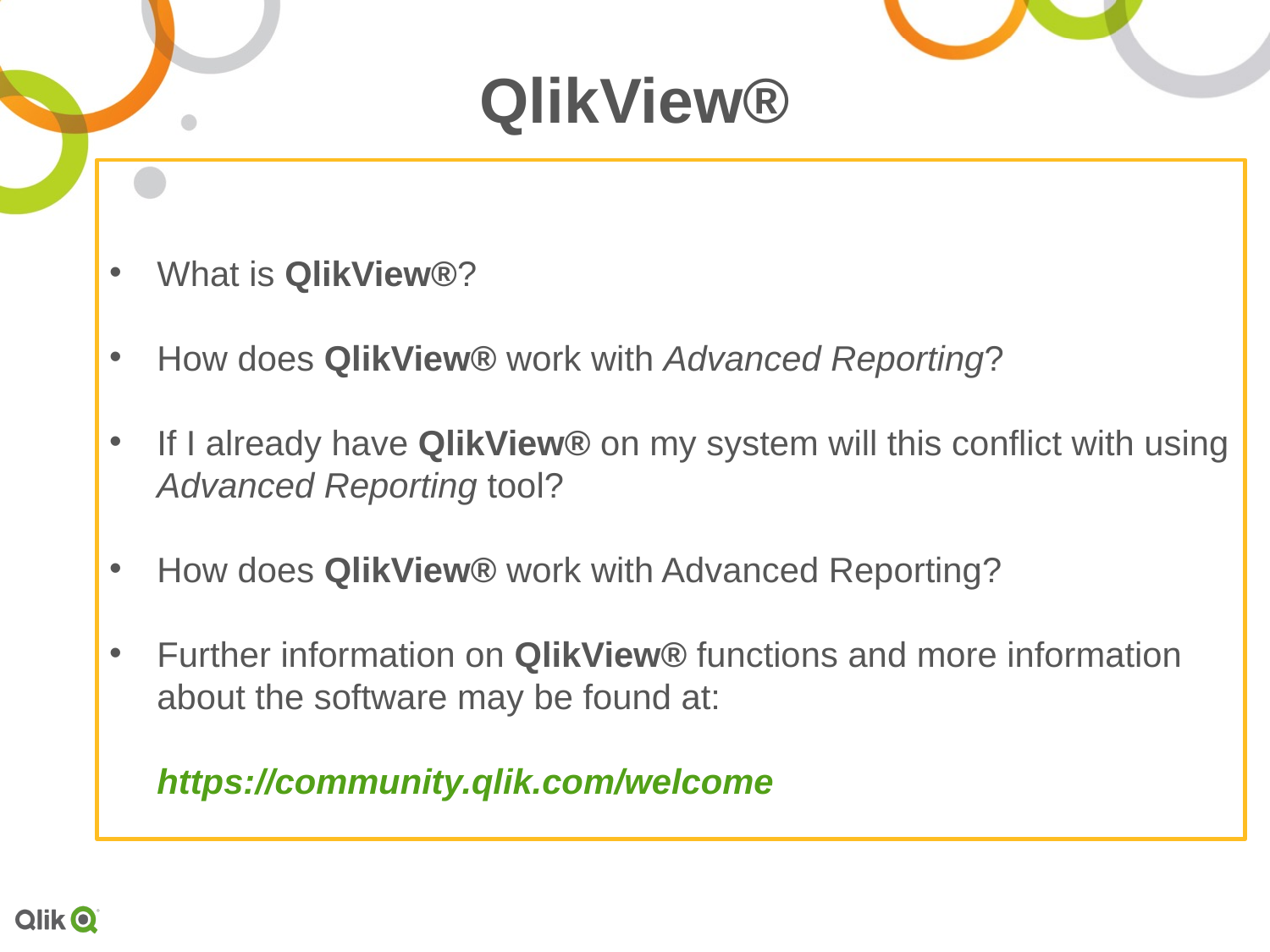

# QlikView®

What is QlikView®?
How does QlikView® work with Advanced Reporting?
If I already have QlikView® on my system will this conflict with using Advanced Reporting tool?
How does QlikView® work with Advanced Reporting?
Further information on QlikView® functions and more information about the software may be found at:											https://community.qlik.com/welcome